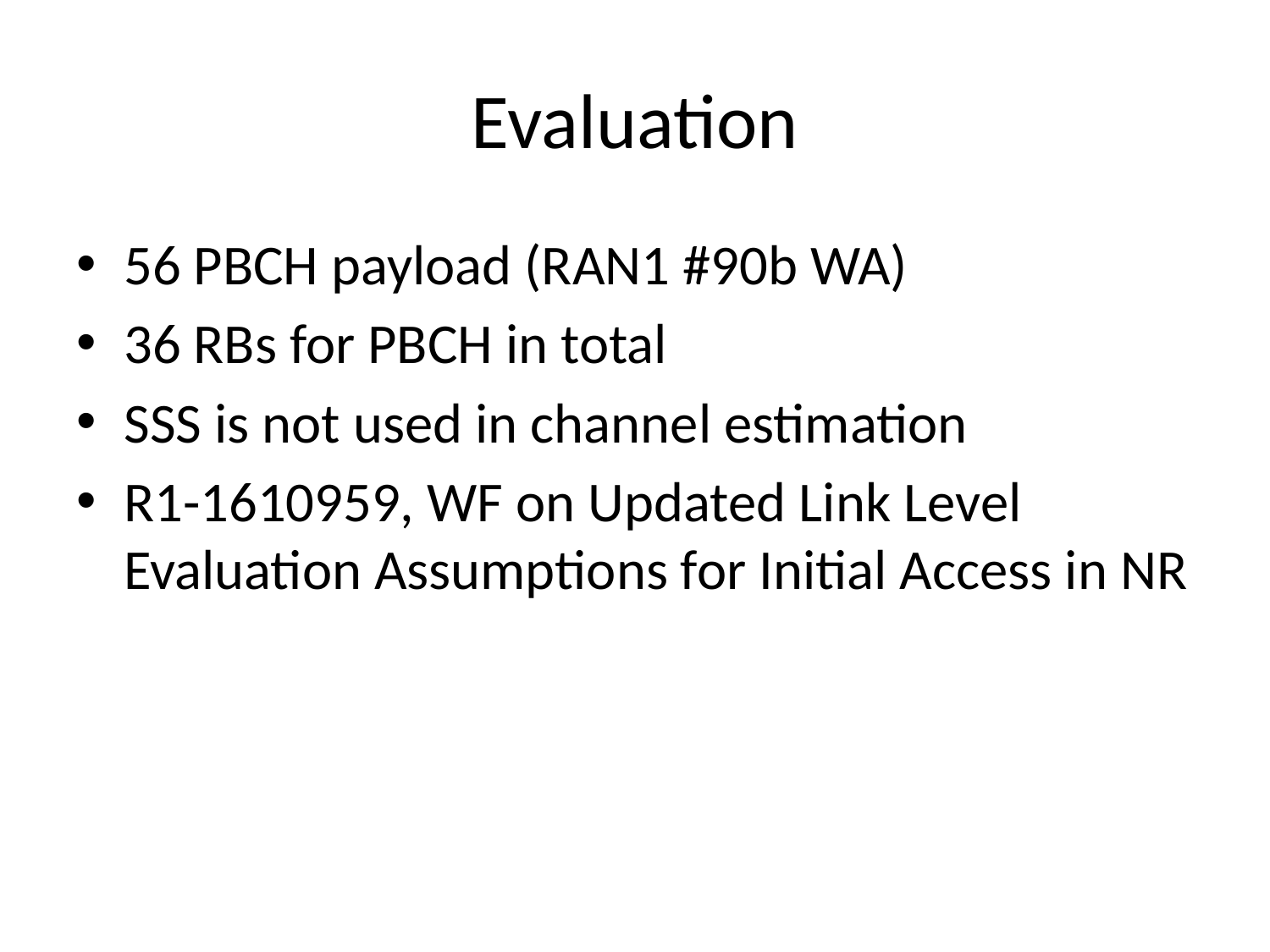

# Evaluation
56 PBCH payload (RAN1 #90b WA)
36 RBs for PBCH in total
SSS is not used in channel estimation
R1-1610959, WF on Updated Link Level Evaluation Assumptions for Initial Access in NR